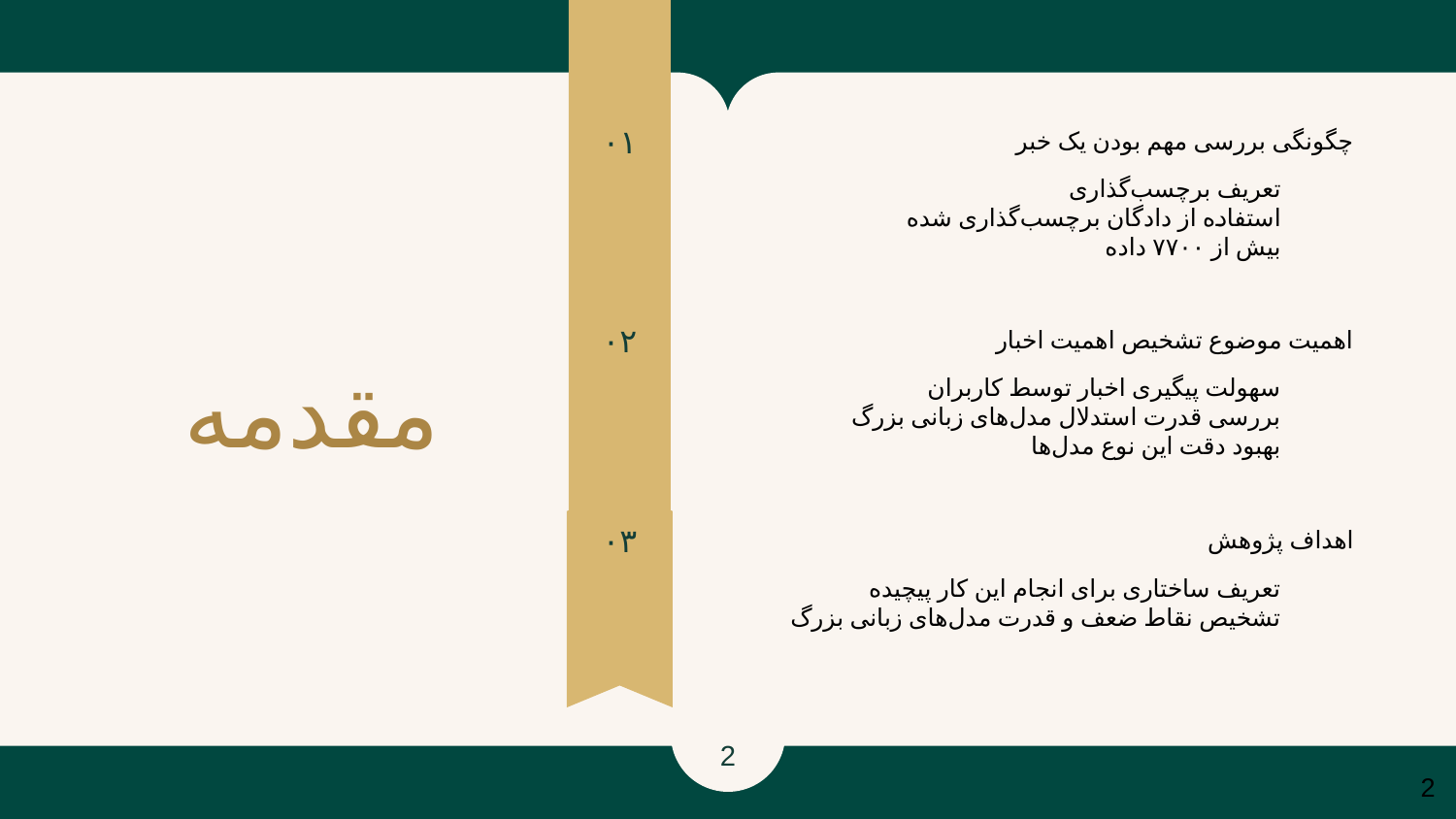

۰۱
چگونگی بررسی مهم بودن یک خبر
تعریف برچسب‌‌گذاری
استفاده از دادگان برچسب‌گذاری شده
بیش از ۷۷۰۰ داده
۰۲
اهمیت موضوع تشخیص اهمیت اخبار
# مقدمه
سهولت پیگیری اخبار توسط کاربران
بررسی قدرت استدلال مدل‌های زبانی بزرگ
بهبود دقت این نوع مدل‌ها
۰۳
اهداف پژوهش
تعریف ساختاری برای انجام این کار پیچیده
تشخیص نقاط ضعف و قدرت مدل‌های زبانی بزرگ
2